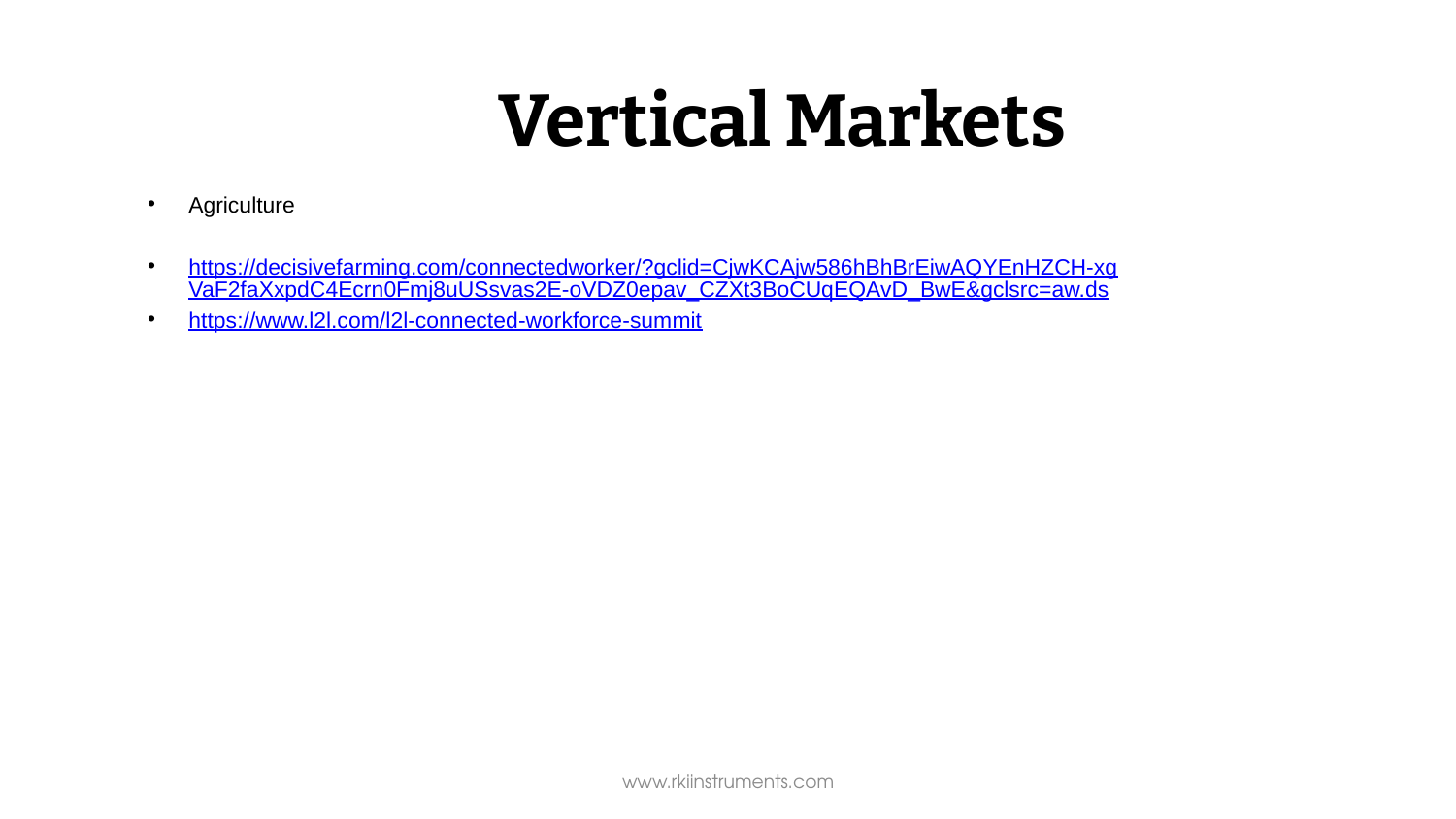

# Vertical Markets
Agriculture

https://decisivefarming.com/connectedworker/?gclid=CjwKCAjw586hBhBrEiwAQYEnHZCH-xgVaF2faXxpdC4Ecrn0Fmj8uUSsvas2E-oVDZ0epav_CZXt3BoCUqEQAvD_BwE&gclsrc=aw.ds
https://www.l2l.com/l2l-connected-workforce-summit

www.rkiinstruments.com